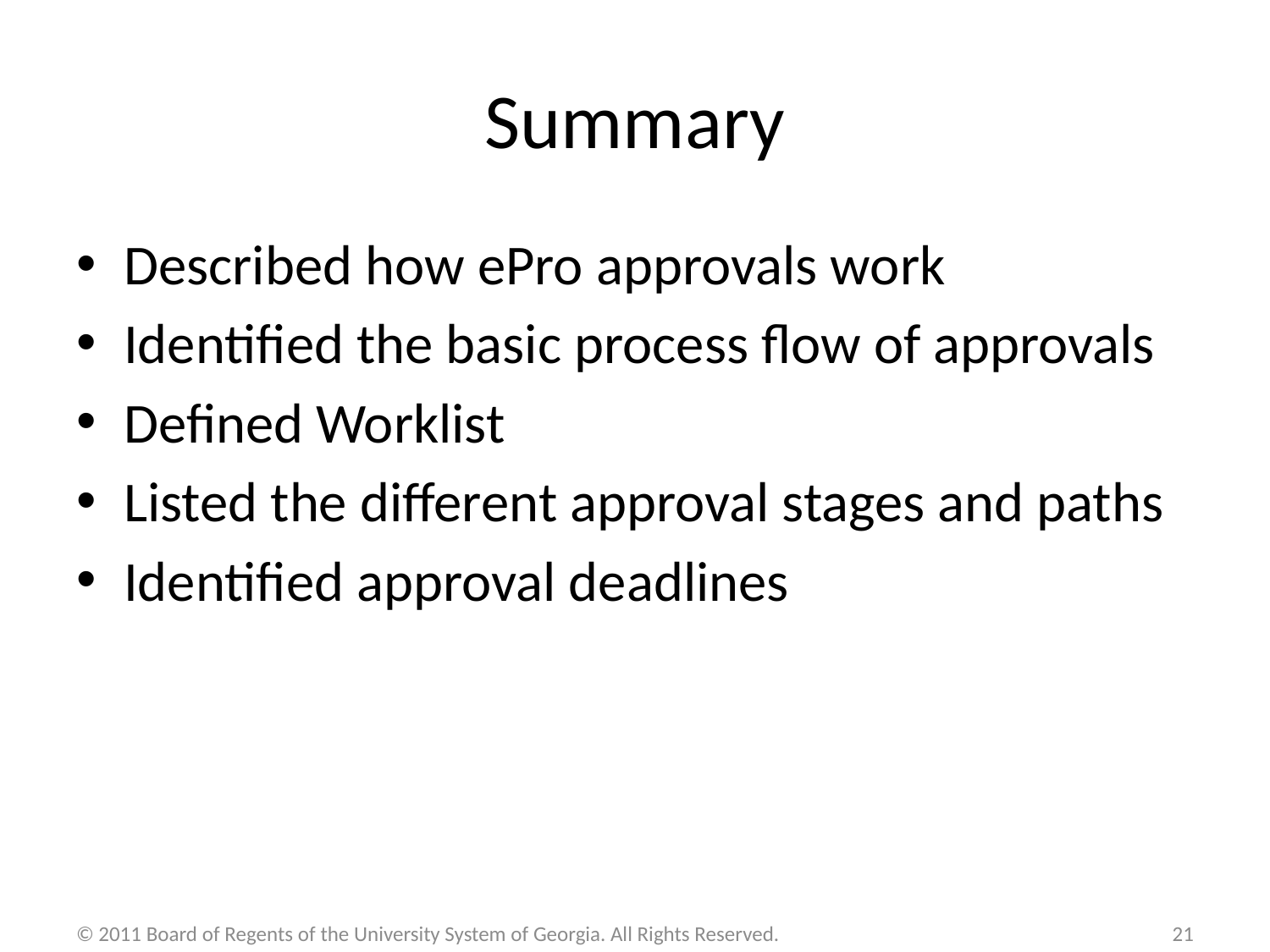

# Summary
Described how ePro approvals work
Identified the basic process flow of approvals
Defined Worklist
Listed the different approval stages and paths
Identified approval deadlines
© 2011 Board of Regents of the University System of Georgia. All Rights Reserved.
21